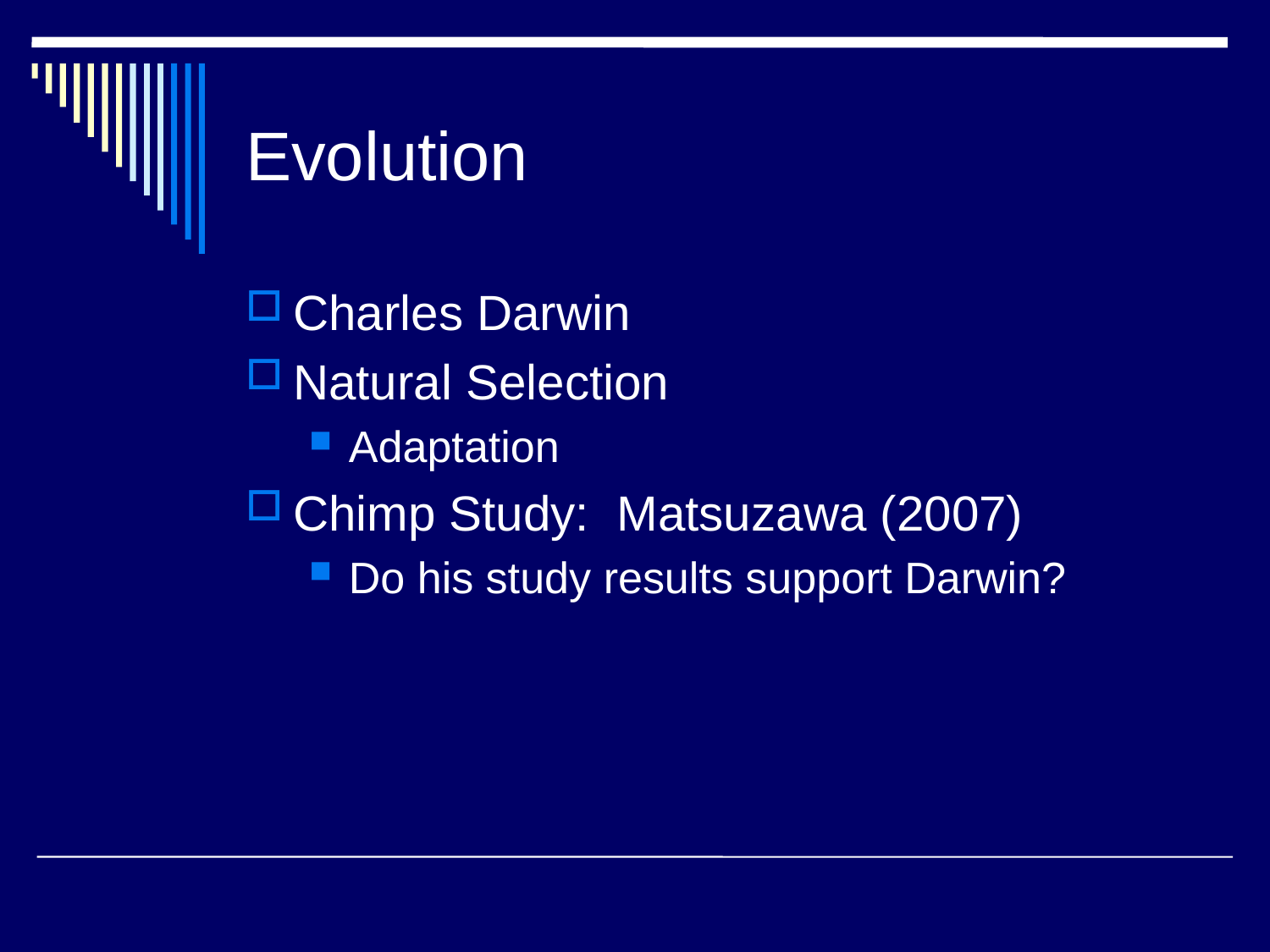

# Evolution
Charles Darwin
Natural Selection
Adaptation
Chimp Study:  Matsuzawa (2007)
Do his study results support Darwin?